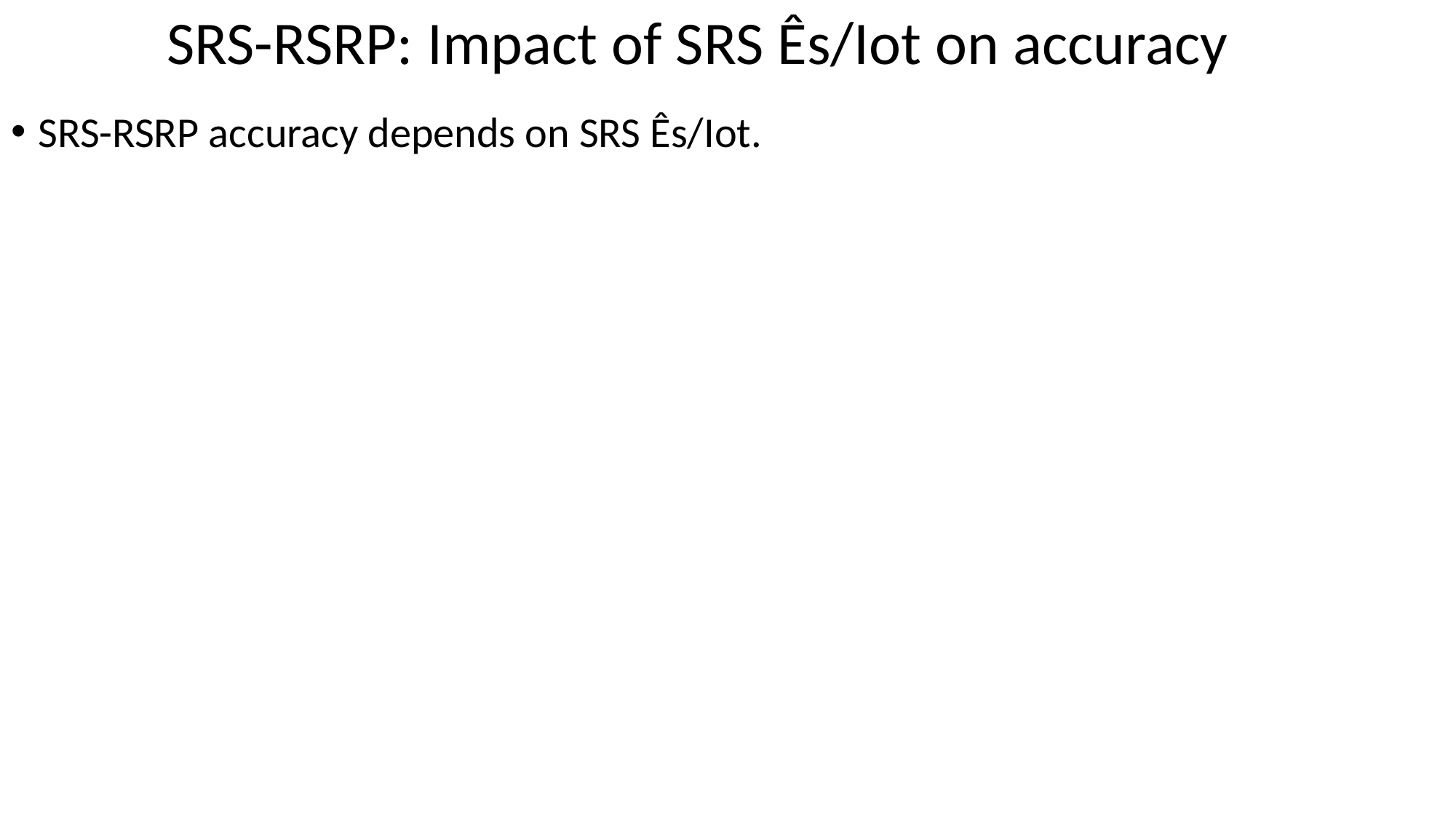

# SRS-RSRP: Impact of SRS Ês/Iot on accuracy
SRS-RSRP accuracy depends on SRS Ês/Iot.